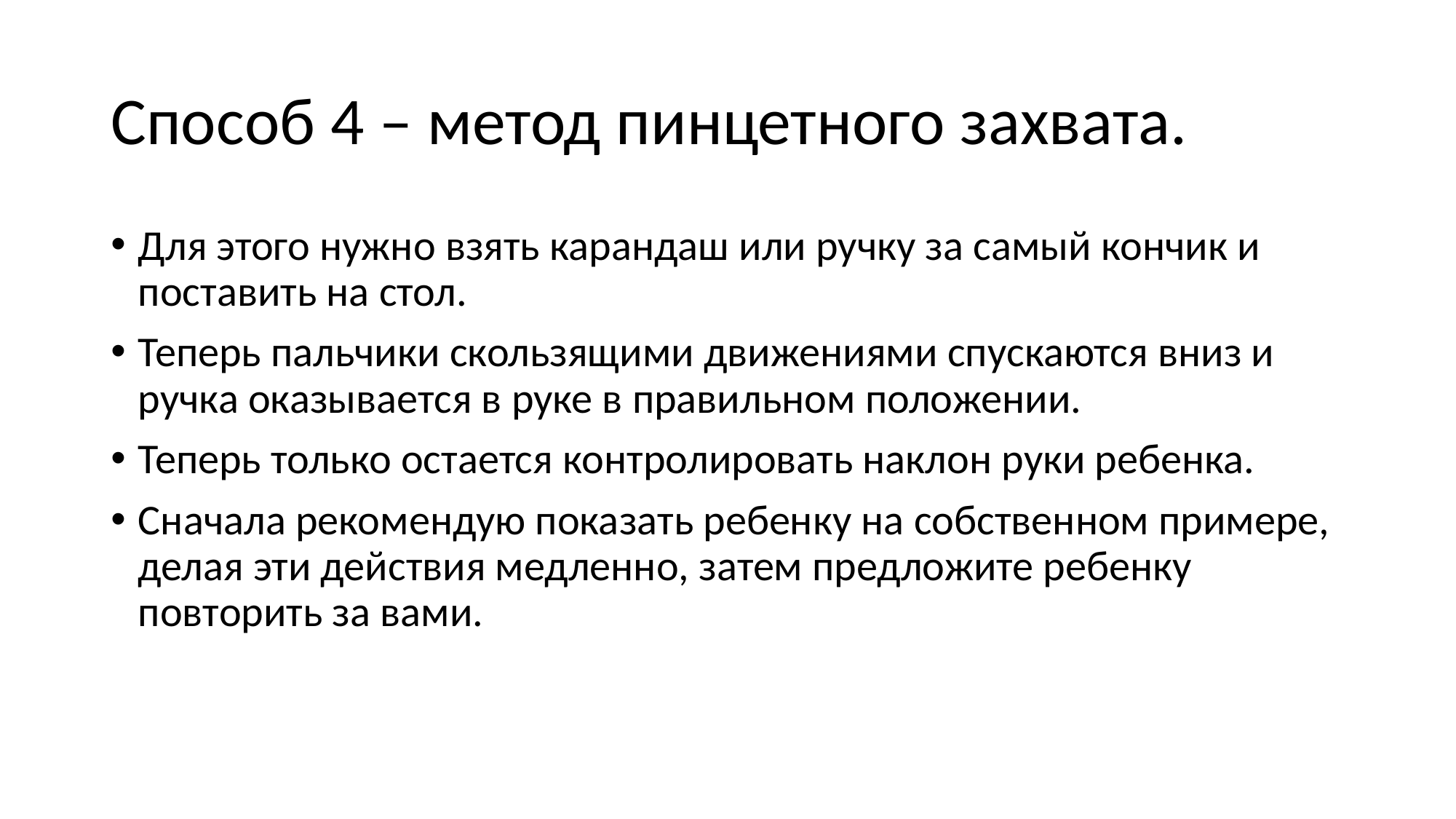

# Способ 4 – метод пинцетного захвата.
Для этого нужно взять карандаш или ручку за самый кончик и поставить на стол.
Теперь пальчики скользящими движениями спускаются вниз и ручка оказывается в руке в правильном положении.
Теперь только остается контролировать наклон руки ребенка.
Сначала рекомендую показать ребенку на собственном примере, делая эти действия медленно, затем предложите ребенку повторить за вами.